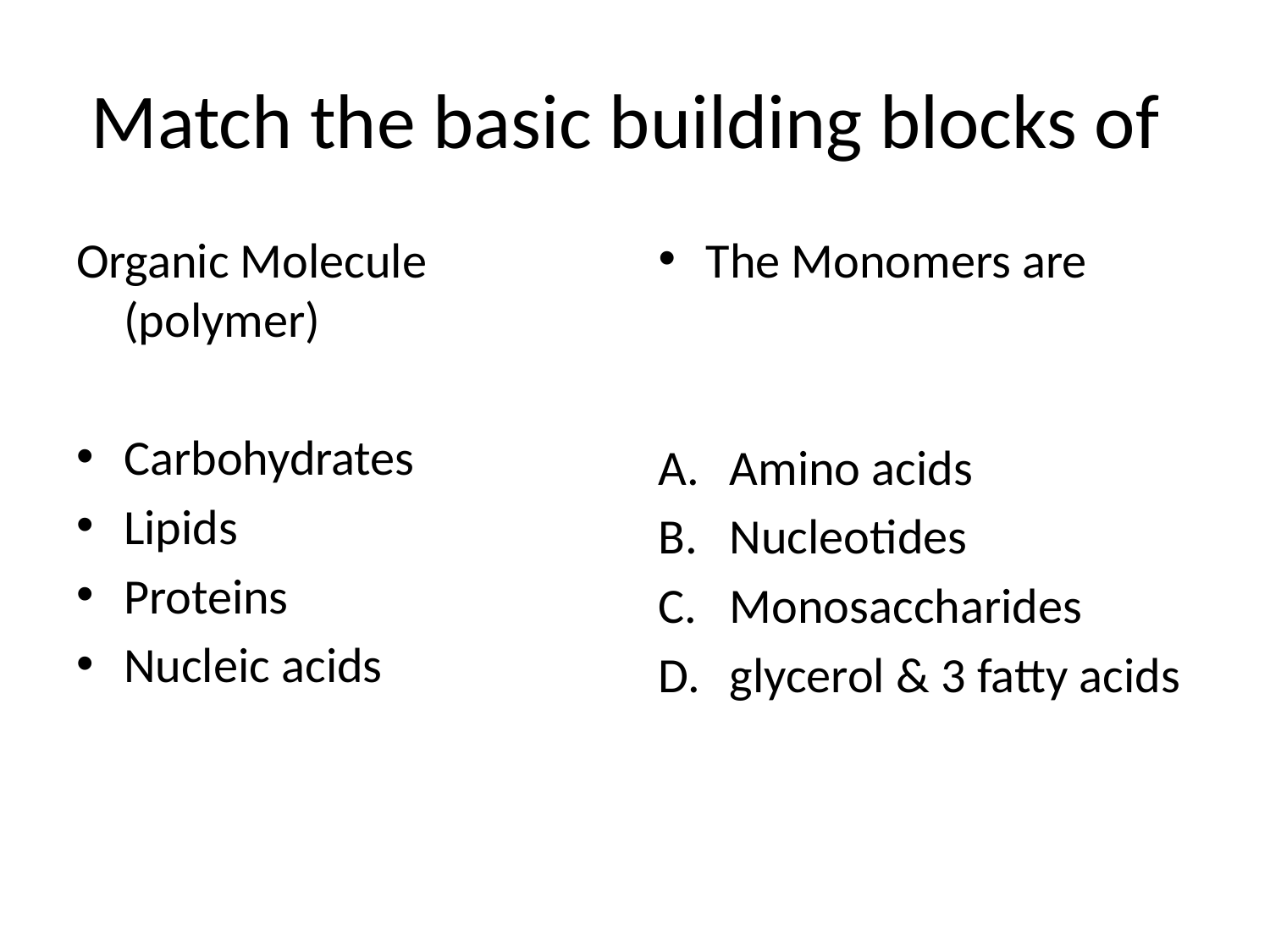

# Match the basic building blocks of
Organic Molecule (polymer)

Carbohydrates
Lipids
Proteins
Nucleic acids
The Monomers are

Amino acids
Nucleotides
Monosaccharides
glycerol & 3 fatty acids